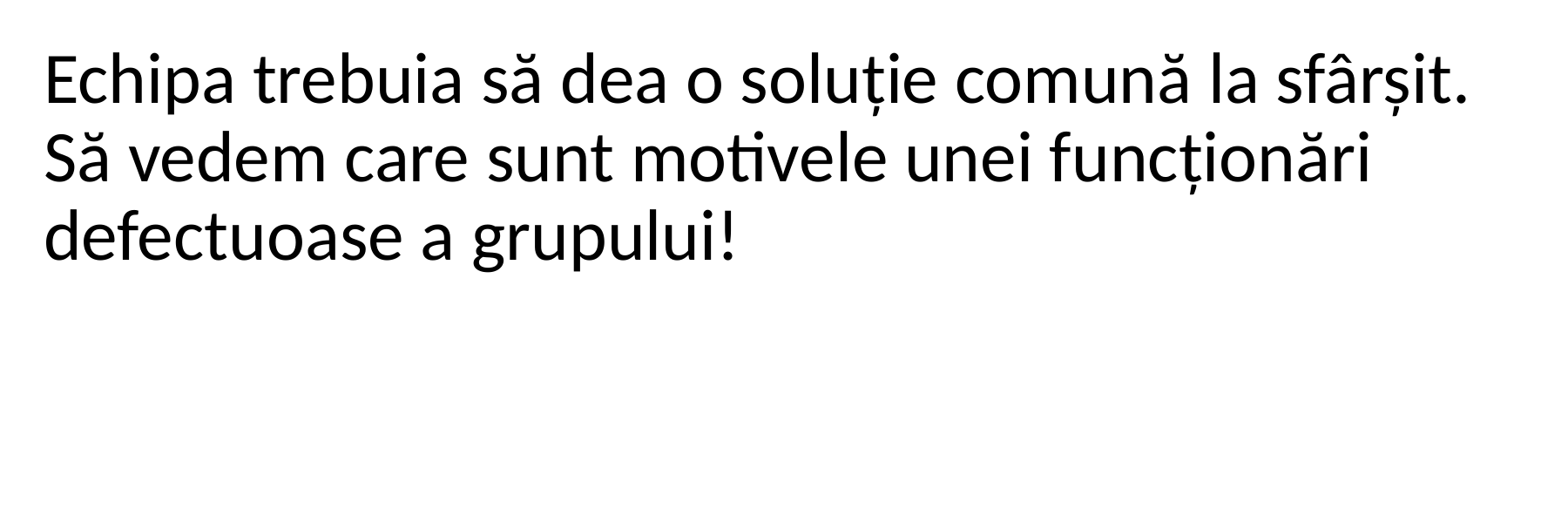

Echipa trebuia să dea o soluție comună la sfârșit. Să vedem care sunt motivele unei funcționări defectuoase a grupului!